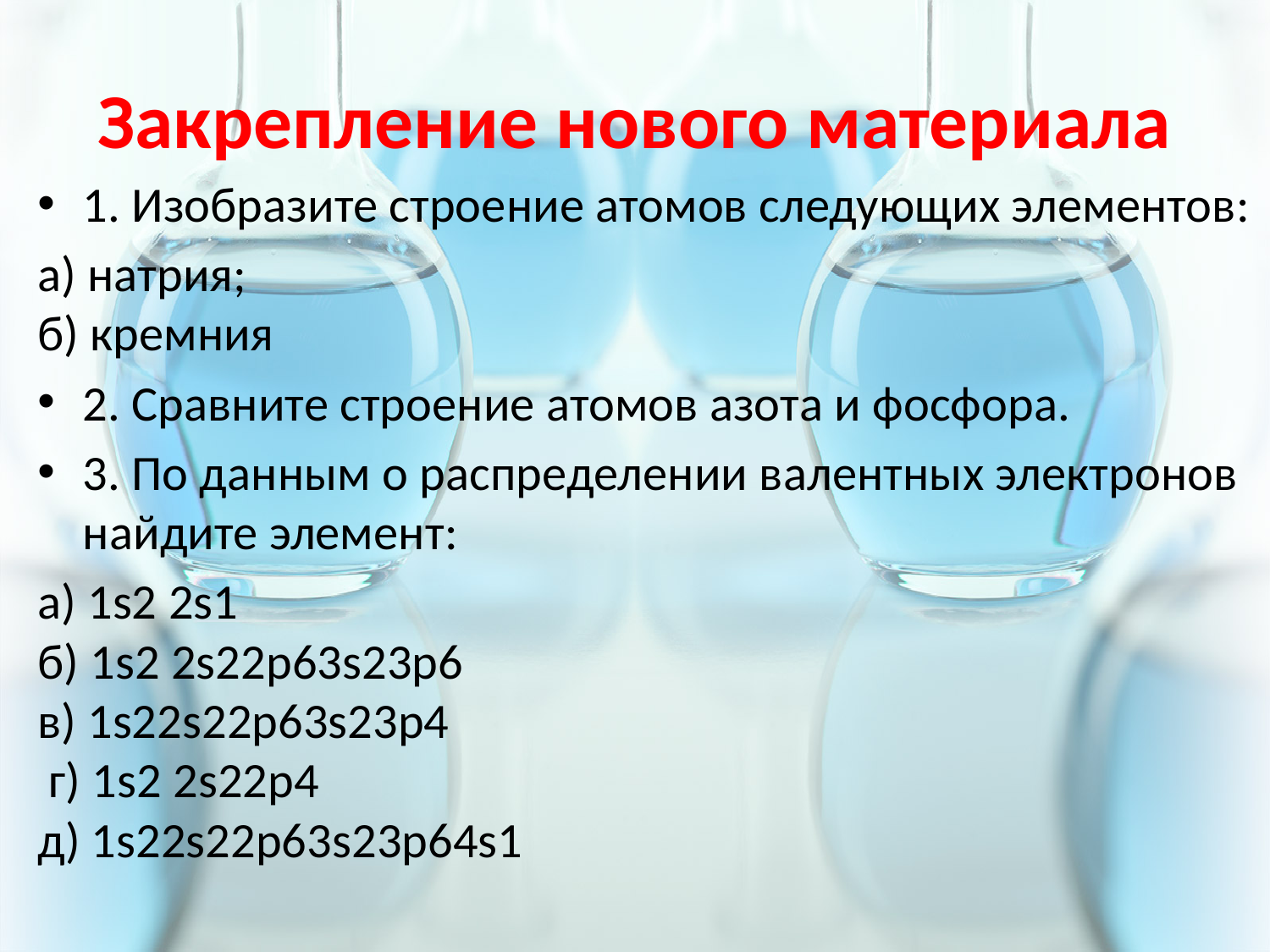

# Закрепление нового материала
1. Изобразите строение атомов следующих элементов:
а) натрия;
б) кремния
2. Сравните строение атомов азота и фосфора.
3. По данным о распределении валентных электронов найдите элемент:
а) 1s2 2s1
б) 1s2 2s22p63s23p6 
в) 1s22s22p63s23p4 
 г) 1s2 2s22p4
д) 1s22s22p63s23p64s1